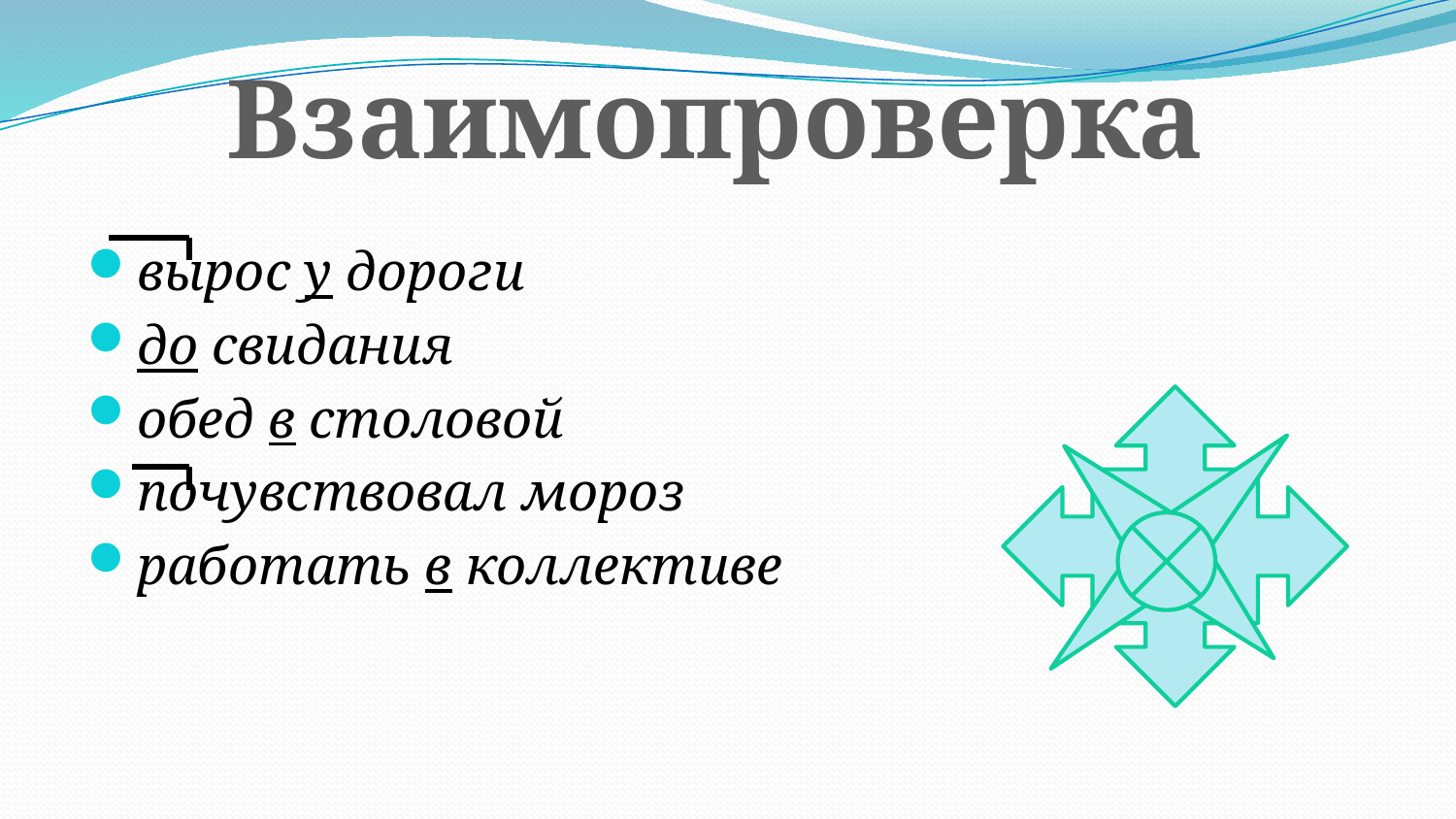

Взаимопроверка
#
вырос у дороги
до свидания
обед в столовой
почувствовал мороз
работать в коллективе